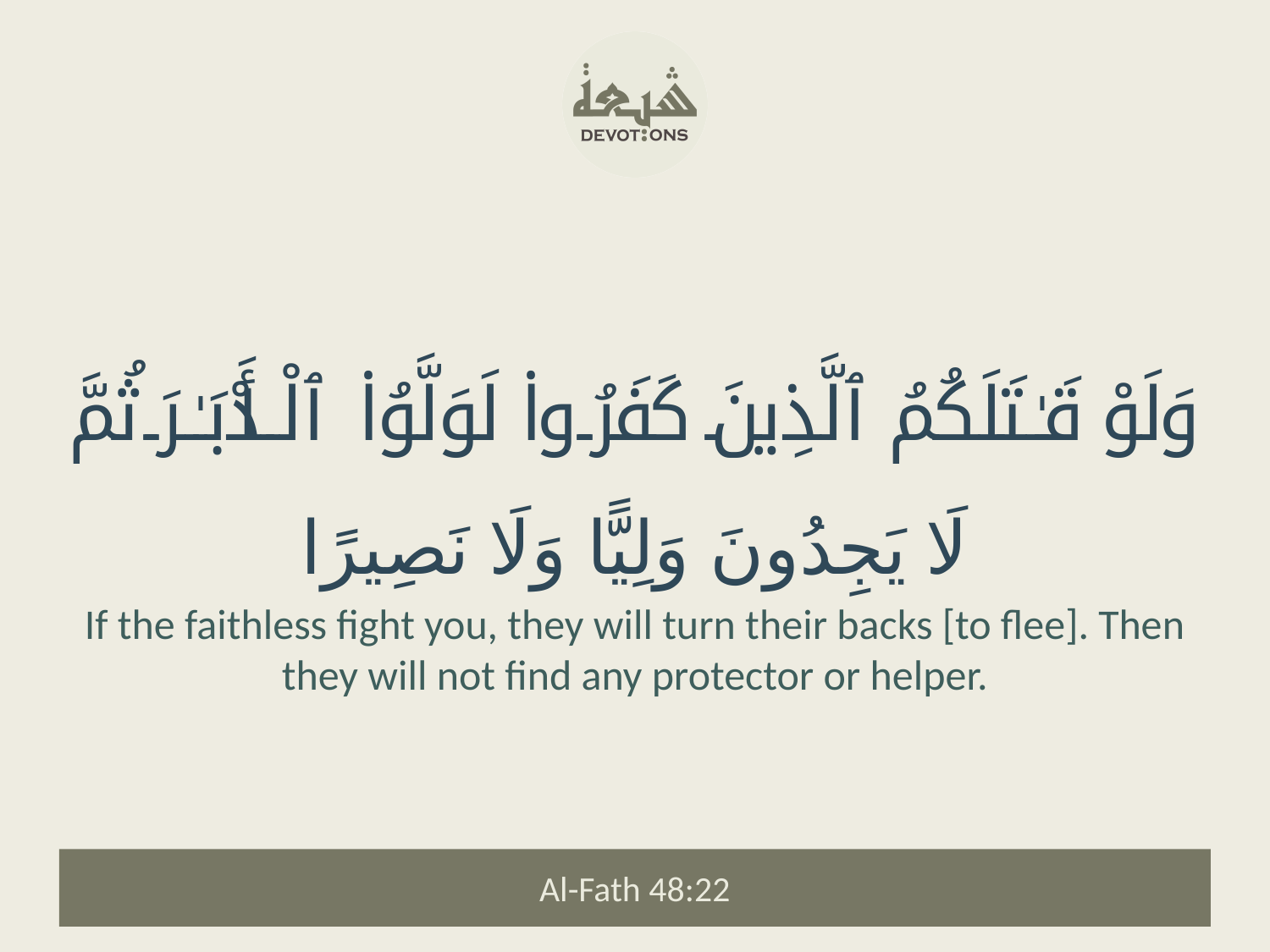

وَلَوْ قَـٰتَلَكُمُ ٱلَّذِينَ كَفَرُوا۟ لَوَلَّوُا۟ ٱلْأَدْبَـٰرَ ثُمَّ لَا يَجِدُونَ وَلِيًّا وَلَا نَصِيرًا
If the faithless fight you, they will turn their backs [to flee]. Then they will not find any protector or helper.
Al-Fath 48:22